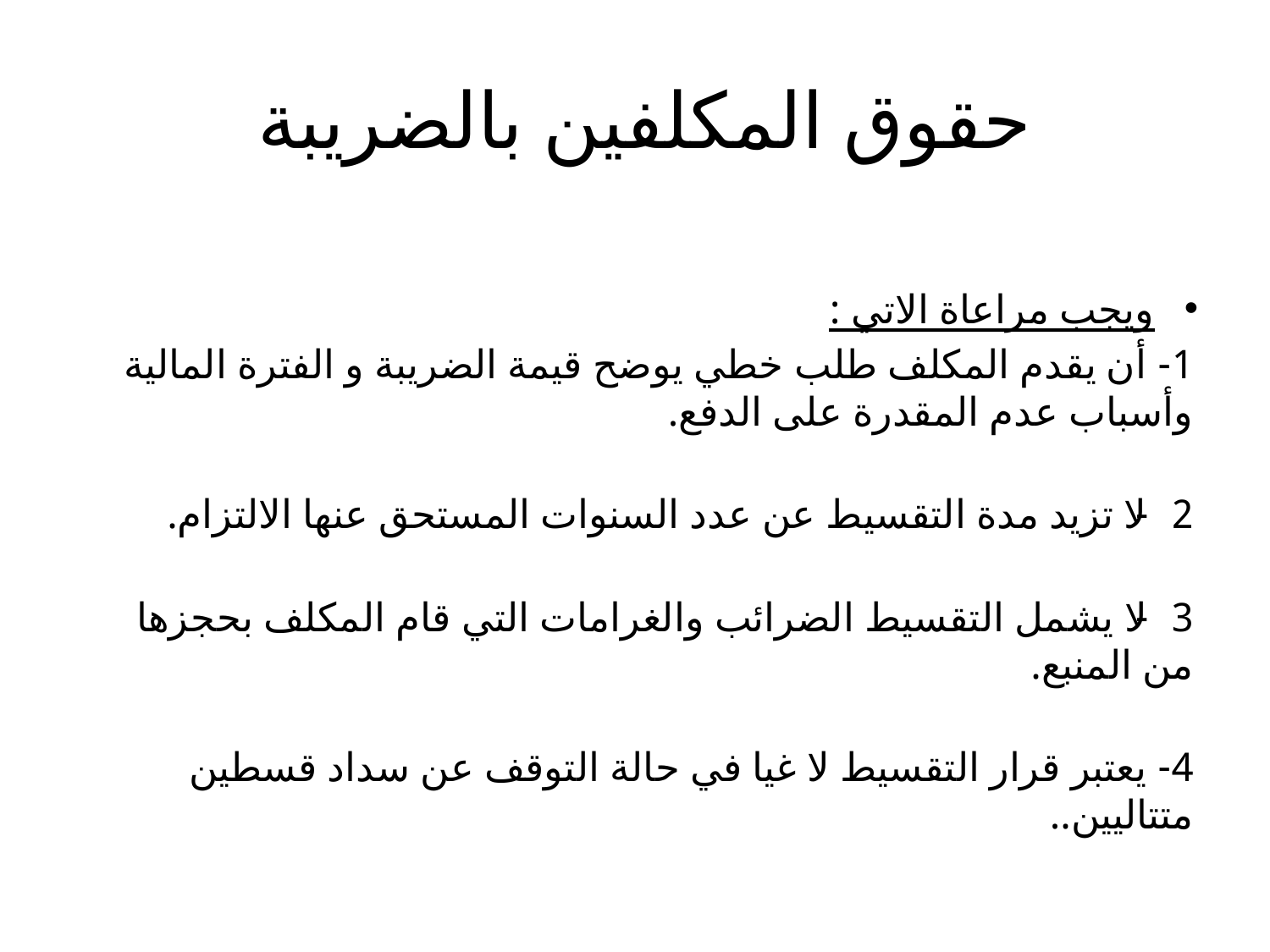

# حقوق المكلفين بالضريبة

ويجب مراعاة الاتي :
1- أن يقدم المكلف طلب خطي يوضح قيمة الضريبة و الفترة المالية وأسباب عدم المقدرة على الدفع.
2- لا تزيد مدة التقسيط عن عدد السنوات المستحق عنها الالتزام.
3- لا يشمل التقسيط الضرائب والغرامات التي قام المكلف بحجزها من المنبع.
4- يعتبر قرار التقسيط لا غيا في حالة التوقف عن سداد قسطين متتاليين..